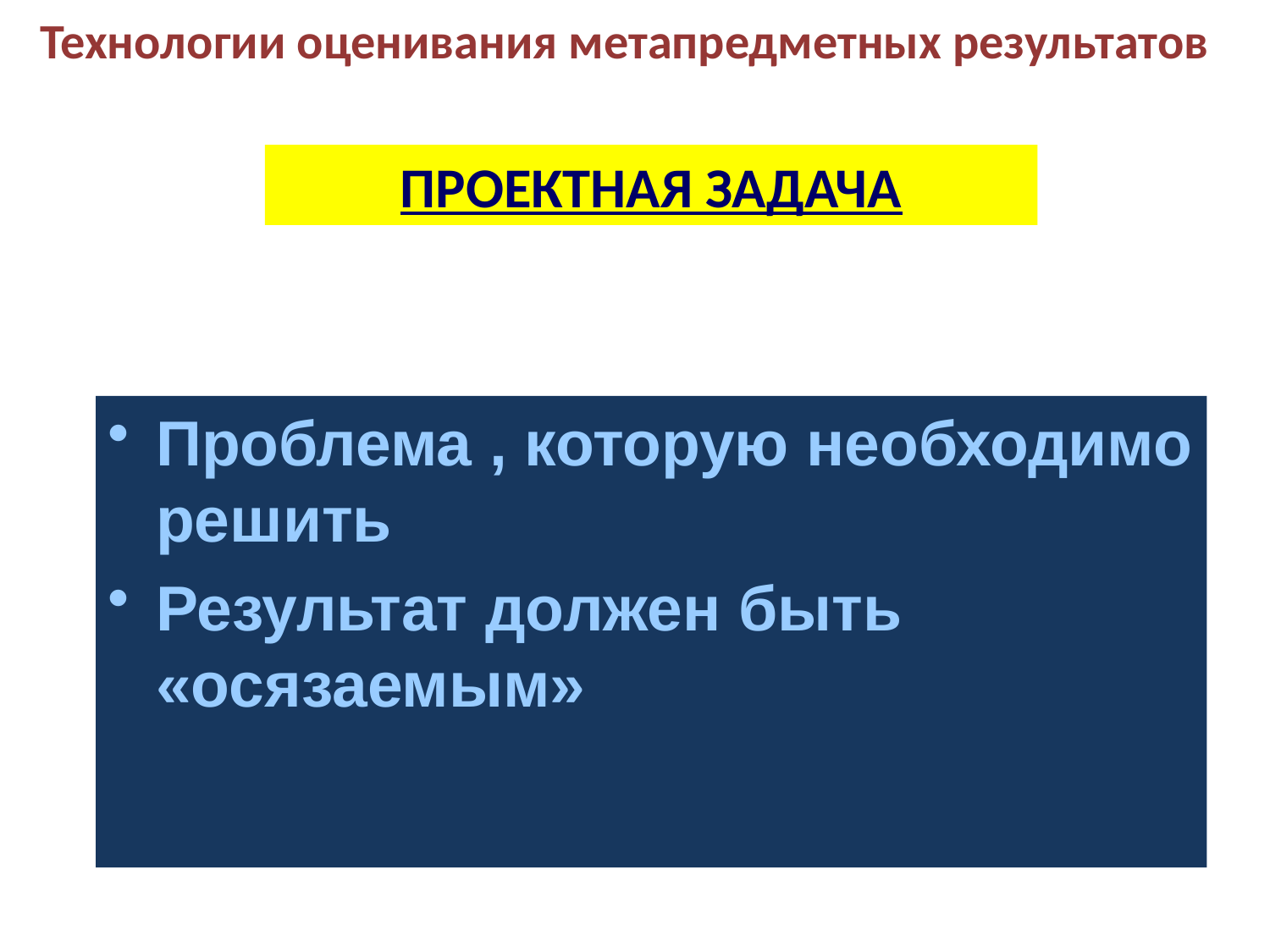

# Технологии оценивания метапредметных результатов
ПРОЕКТНАЯ ЗАДАЧА
Проблема , которую необходимо решить
Результат должен быть «осязаемым»